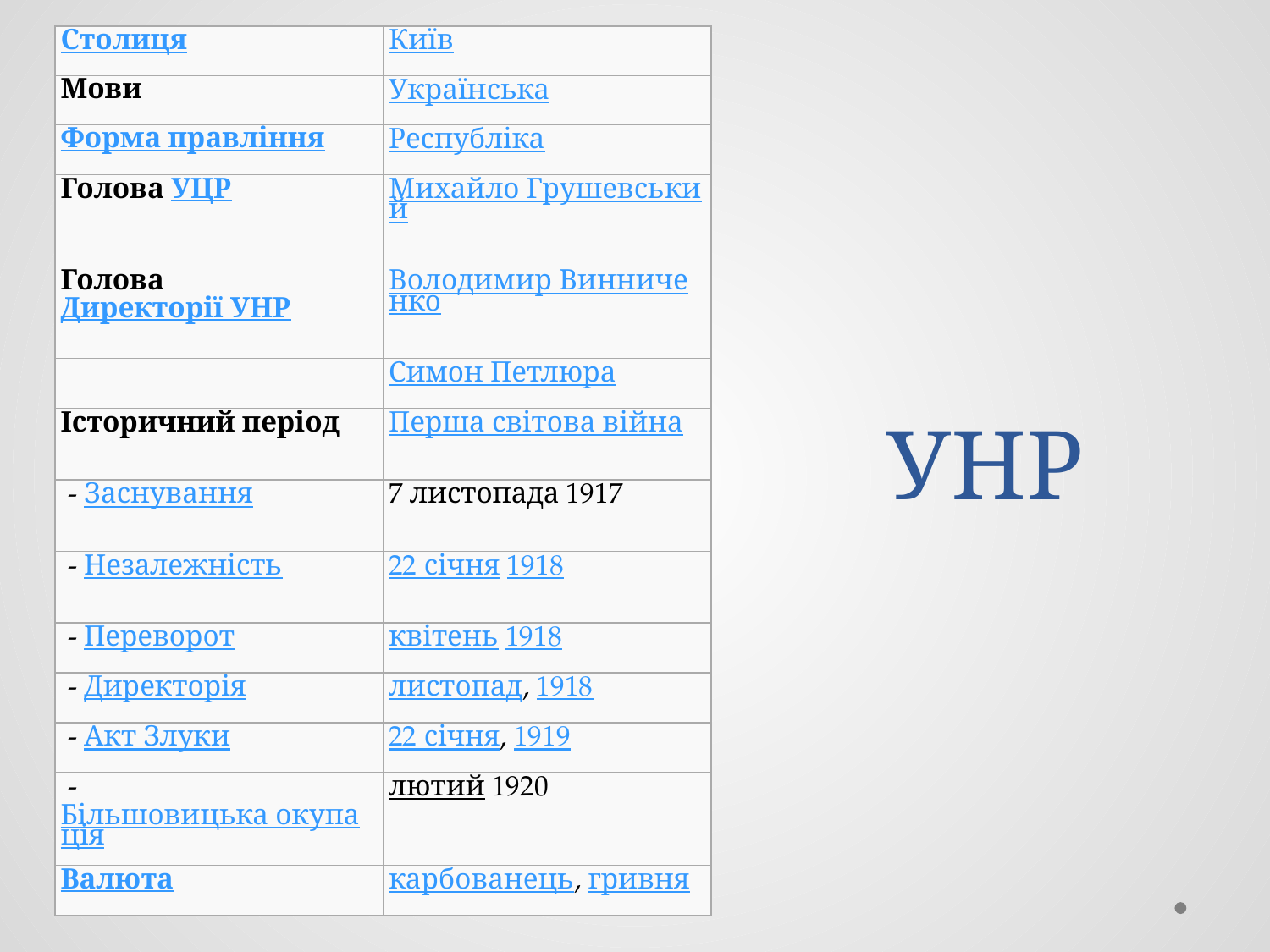

| Столиця | Київ |
| --- | --- |
| Мови | Українська |
| Форма правління | Республіка |
| Голова УЦР | Михайло Грушевський |
| Голова Директорії УНР | Володимир Винниченко |
|  | Симон Петлюра |
| Історичний період | Перша світова війна |
| - Заснування | 7 листопада 1917 |
| - Незалежність | 22 січня 1918 |
| - Переворот | квітень 1918 |
| - Директорія | листопад, 1918 |
| - Акт Злуки | 22 січня, 1919 |
| - Більшовицька окупація | лютий 1920 |
| Валюта | карбованець, гривня |
# УНР